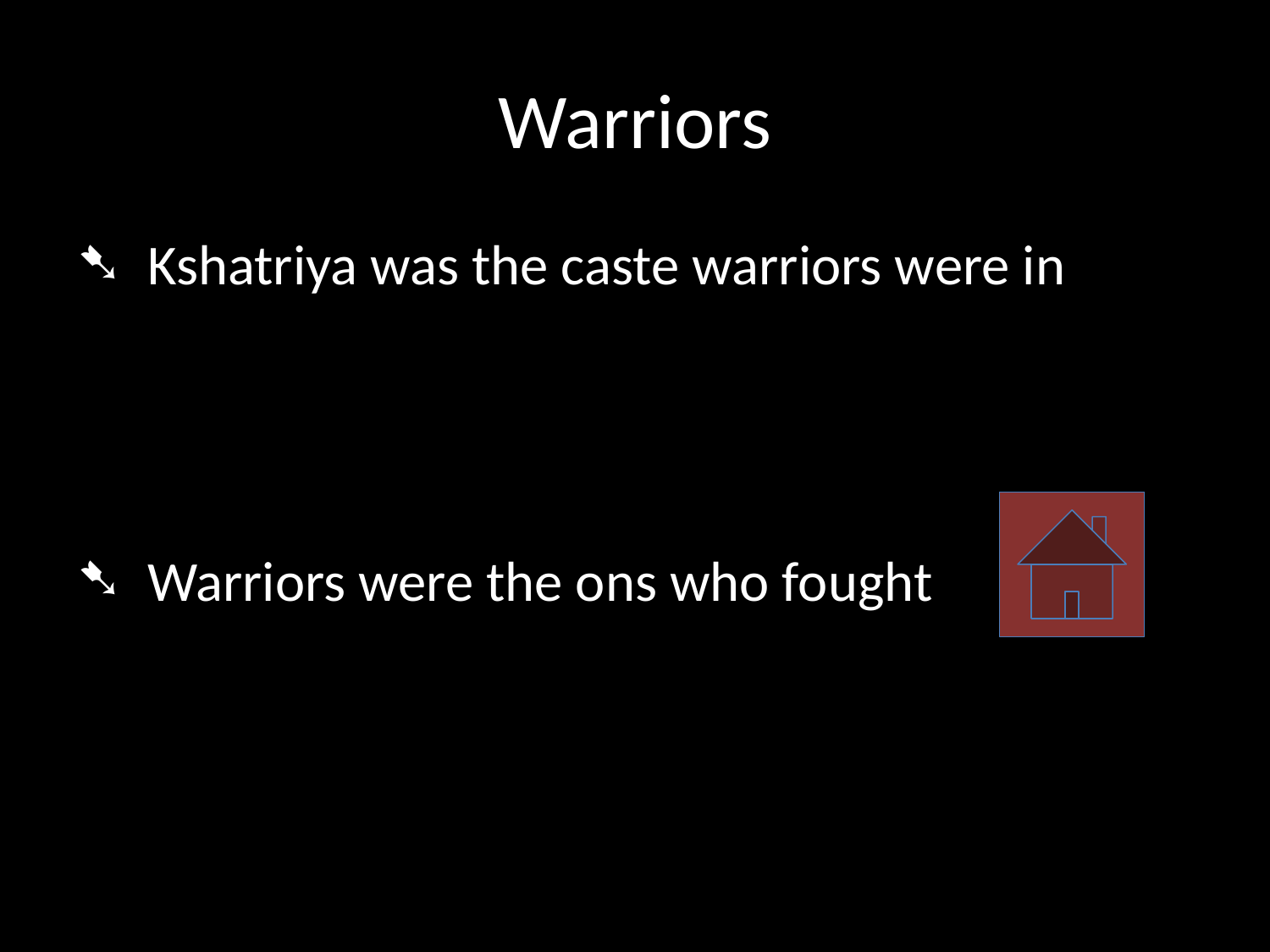

# Warriors
Kshatriya was the caste warriors were in

Warriors were the ons who fought